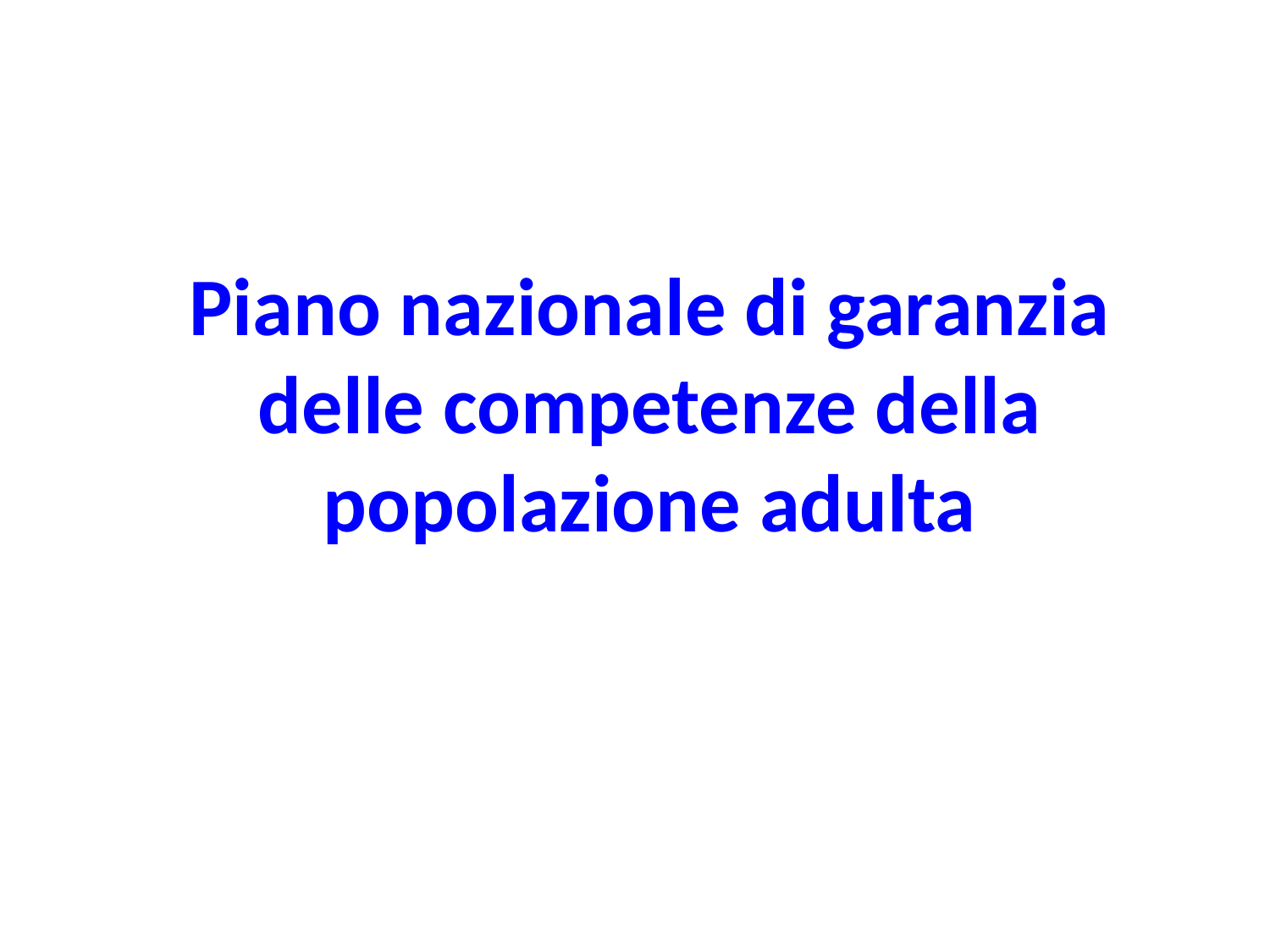

# Piano nazionale di garanzia delle competenze della popolazione adulta